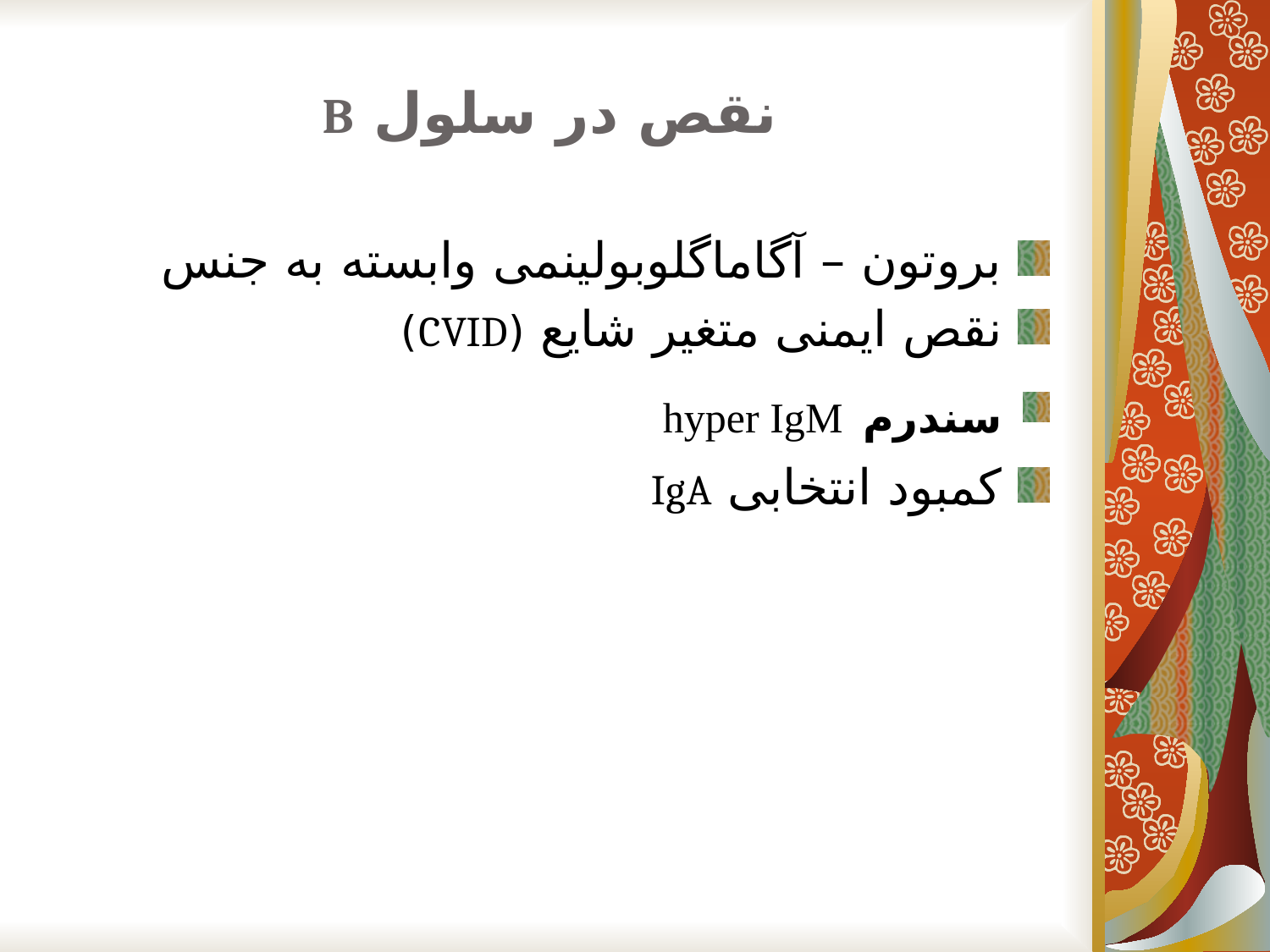

# نقص در سلول B
بروتون – آگاماگلوبولینمی وابسته به جنس
نقص ایمنی متغیر شایع (CVID)
سندرم hyper IgM
کمبود انتخابی IgA